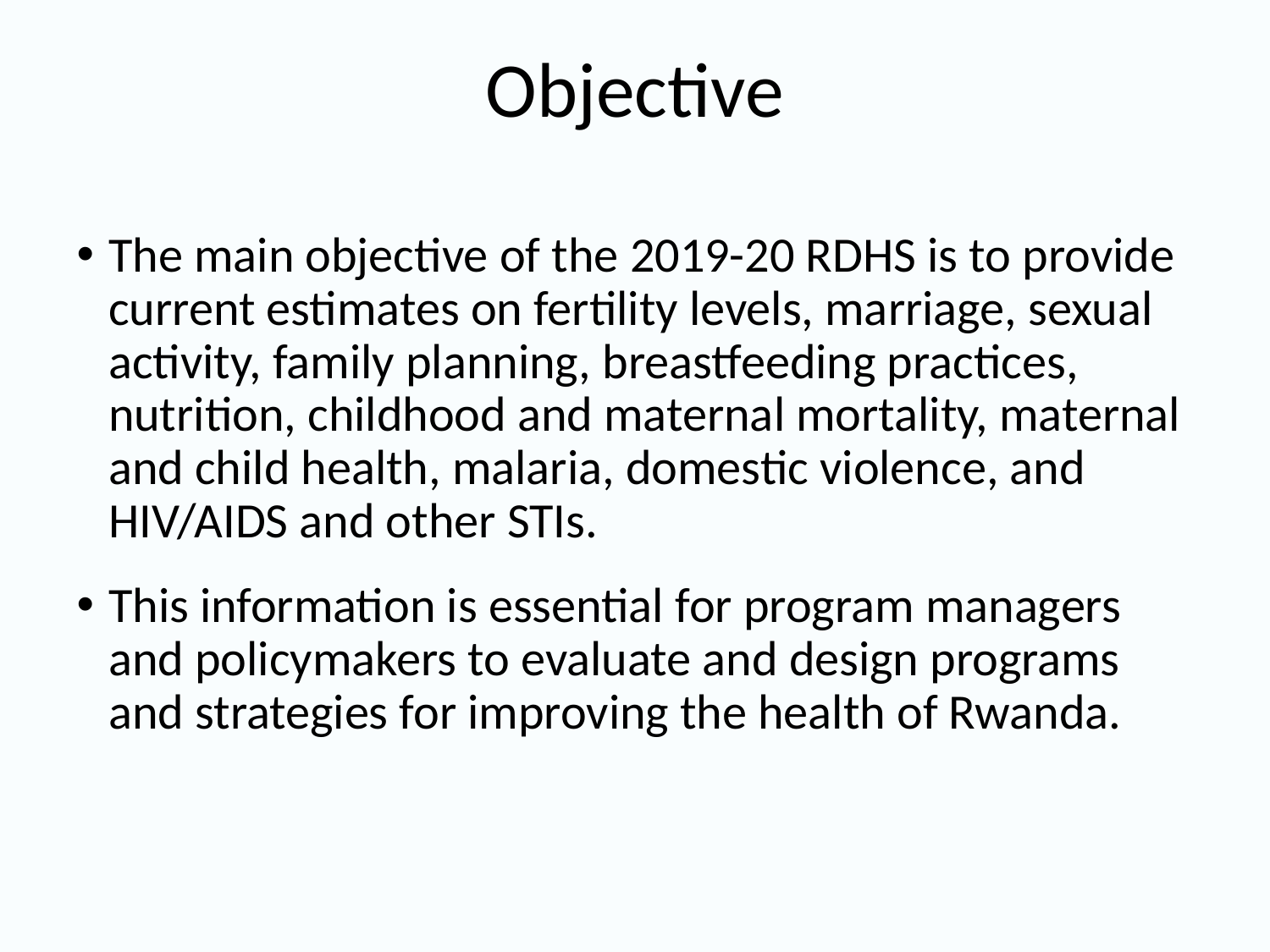

# Objective
The main objective of the 2019-20 RDHS is to provide current estimates on fertility levels, marriage, sexual activity, family planning, breastfeeding practices, nutrition, childhood and maternal mortality, maternal and child health, malaria, domestic violence, and HIV/AIDS and other STIs.
This information is essential for program managers and policymakers to evaluate and design programs and strategies for improving the health of Rwanda.